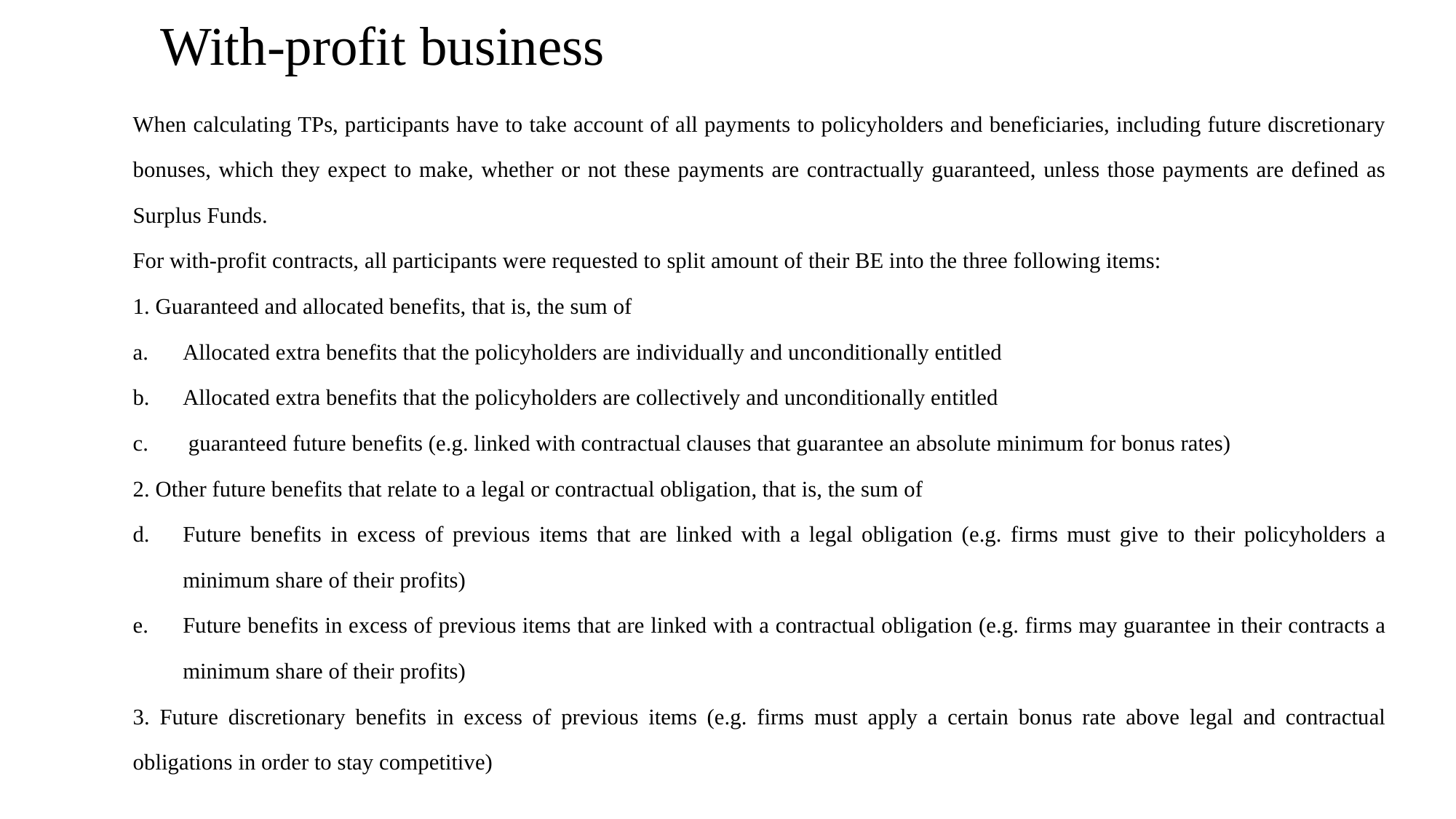

# With-profit business
When calculating TPs, participants have to take account of all payments to policyholders and beneficiaries, including future discretionary bonuses, which they expect to make, whether or not these payments are contractually guaranteed, unless those payments are defined as Surplus Funds.
For with-profit contracts, all participants were requested to split amount of their BE into the three following items:
1. Guaranteed and allocated benefits, that is, the sum of
Allocated extra benefits that the policyholders are individually and unconditionally entitled
Allocated extra benefits that the policyholders are collectively and unconditionally entitled
 guaranteed future benefits (e.g. linked with contractual clauses that guarantee an absolute minimum for bonus rates)
2. Other future benefits that relate to a legal or contractual obligation, that is, the sum of
Future benefits in excess of previous items that are linked with a legal obligation (e.g. firms must give to their policyholders a minimum share of their profits)
Future benefits in excess of previous items that are linked with a contractual obligation (e.g. firms may guarantee in their contracts a minimum share of their profits)
3. Future discretionary benefits in excess of previous items (e.g. firms must apply a certain bonus rate above legal and contractual obligations in order to stay competitive)